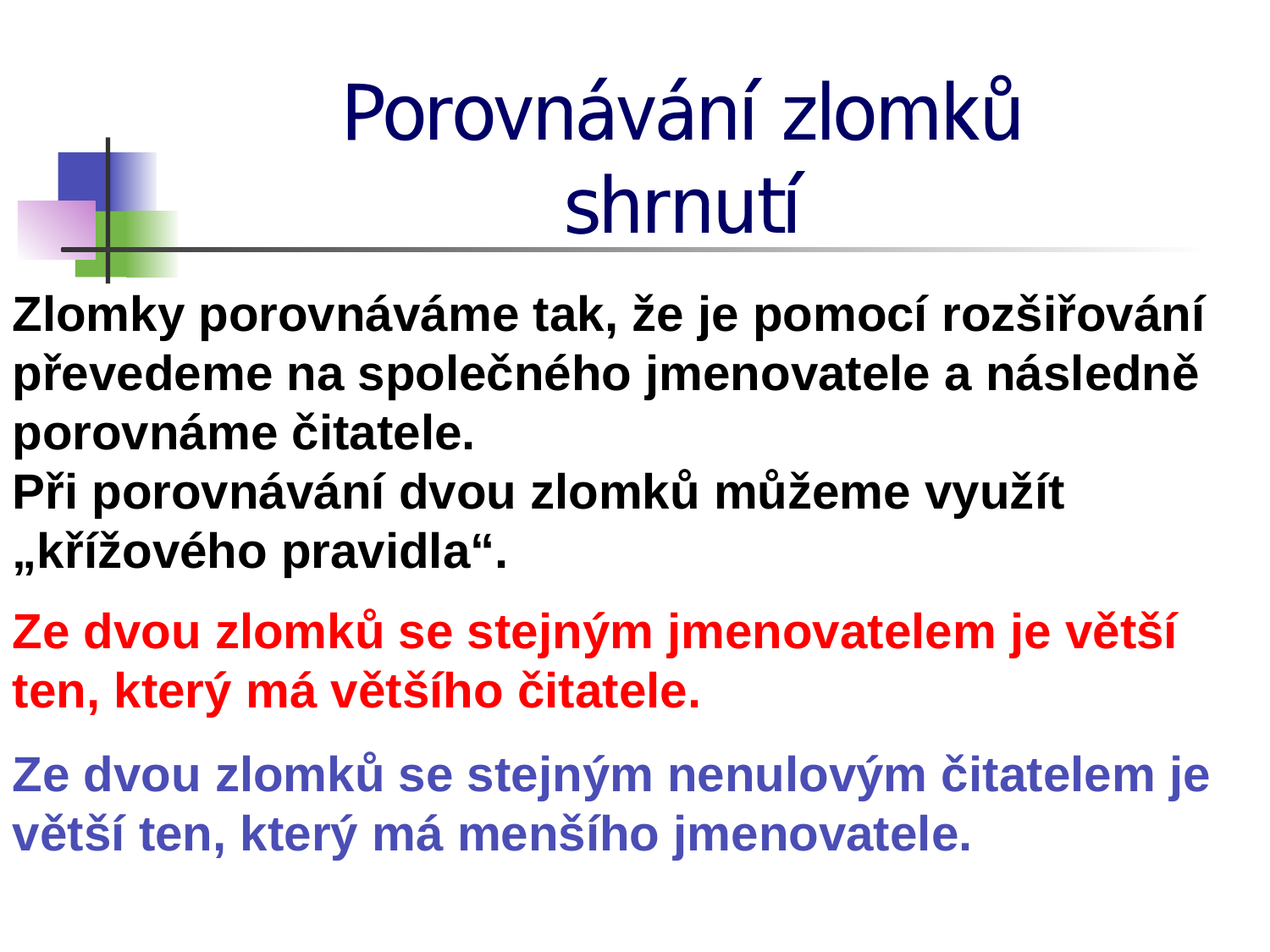

Porovnávání zlomků
shrnutí
Zlomky porovnáváme tak, že je pomocí rozšiřování převedeme na společného jmenovatele a následně porovnáme čitatele.
Při porovnávání dvou zlomků můžeme využít „křížového pravidla“.
Ze dvou zlomků se stejným jmenovatelem je větší ten, který má většího čitatele.
Ze dvou zlomků se stejným nenulovým čitatelem je větší ten, který má menšího jmenovatele.